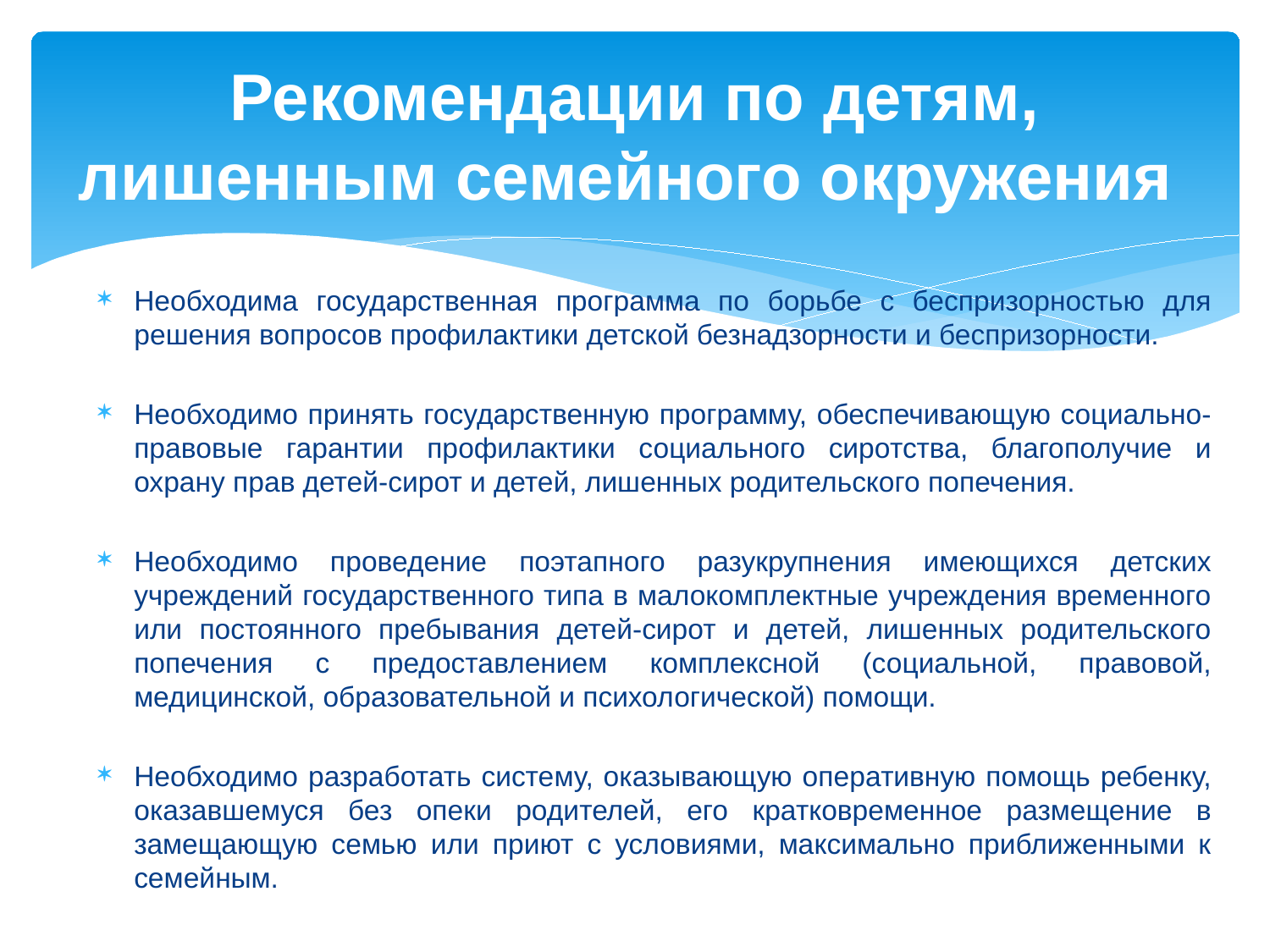

# Рекомендации по детям, лишенным семейного окружения
Необходима государственная программа по борьбе с беспризорностью для решения вопросов профилактики детской безнадзорности и беспризорности.

Необходимо принять государственную программу, обеспечивающую социально-правовые гарантии профилактики социального сиротства, благополучие и охрану прав детей-сирот и детей, лишенных родительского попечения.

Необходимо проведение поэтапного разукрупнения имеющихся детских учреждений государственного типа в малокомплектные учреждения временного или постоянного пребывания детей-сирот и детей, лишенных родительского попечения с предоставлением комплексной (социальной, правовой, медицинской, образовательной и психологической) помощи.

Необходимо разработать систему, оказывающую оперативную помощь ребенку, оказавшемуся без опеки родителей, его кратковременное размещение в замещающую семью или приют с условиями, максимально приближенными к семейным.